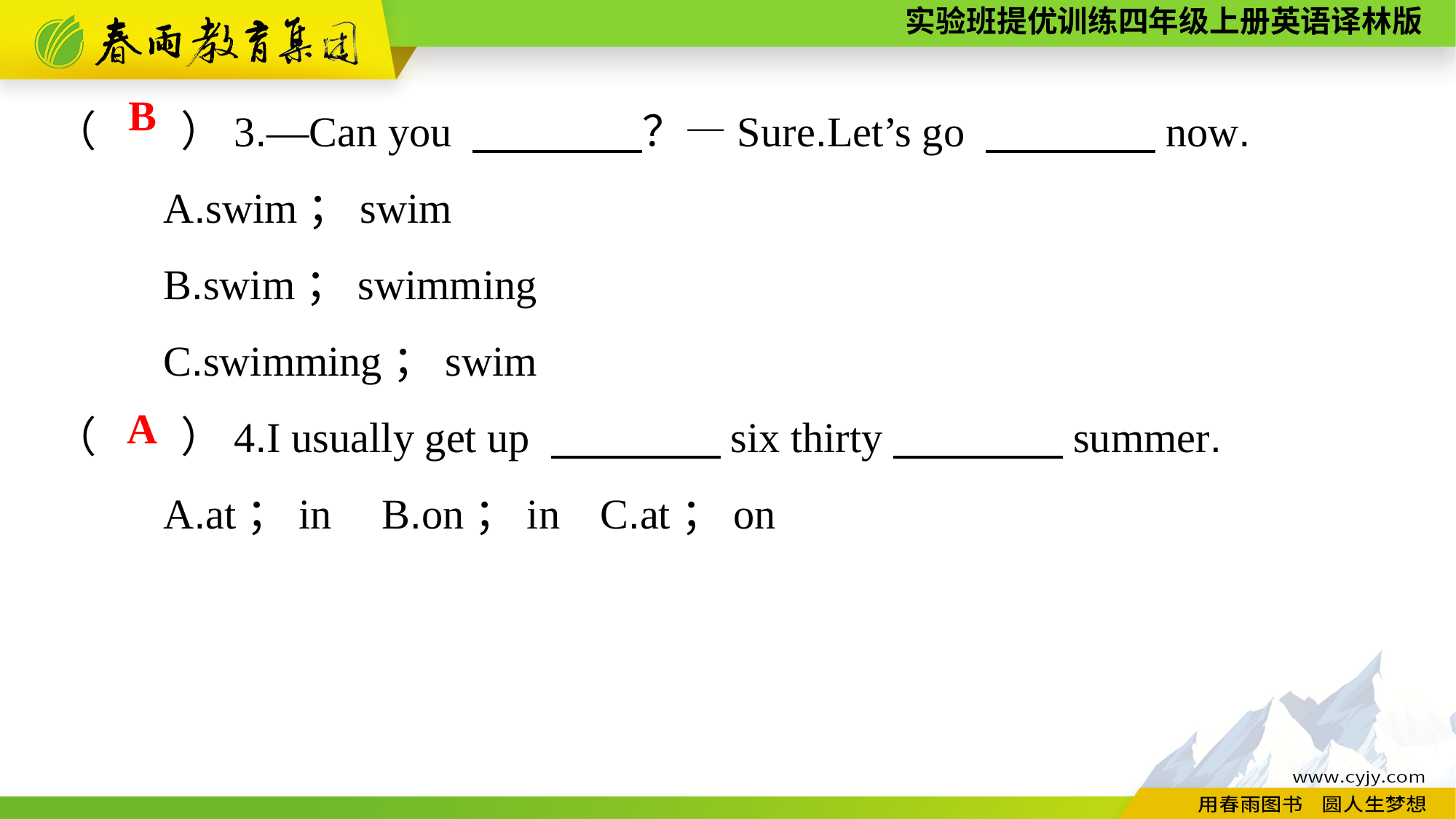

（　　）3.—Can you 　　　　？—Sure.Let’s go 　　　　now.
	A.swim；swim
	B.swim；swimming
	C.swimming；swim
（　　）4.I usually get up 　　　　six thirty　　　　summer.
	A.at；in	B.on；in	C.at；on
B
A